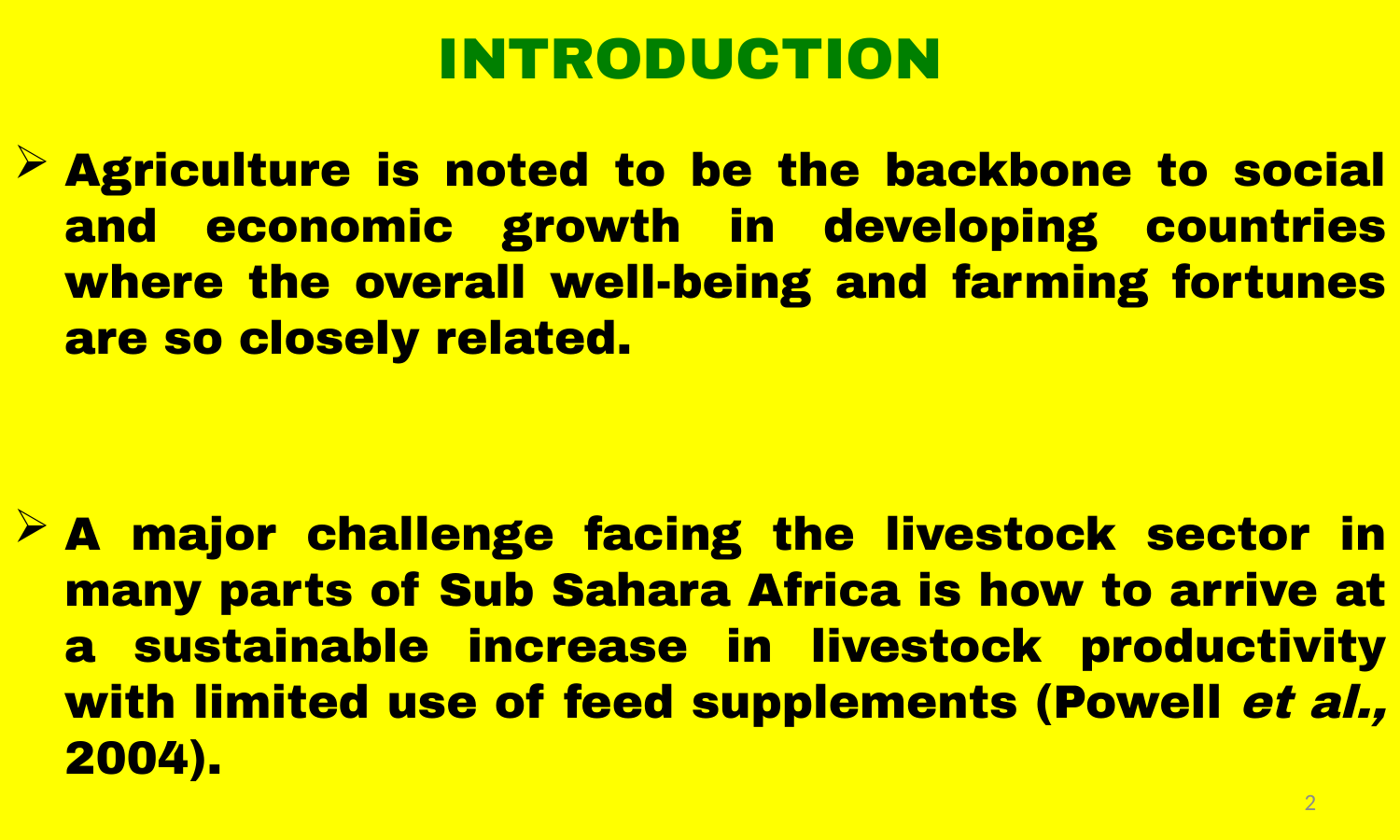

# INTRODUCTION
Agriculture is noted to be the backbone to social and economic growth in developing countries where the overall well-being and farming fortunes are so closely related.

A major challenge facing the livestock sector in many parts of Sub Sahara Africa is how to arrive at a sustainable increase in livestock productivity with limited use of feed supplements (Powell et al., 2004).

2